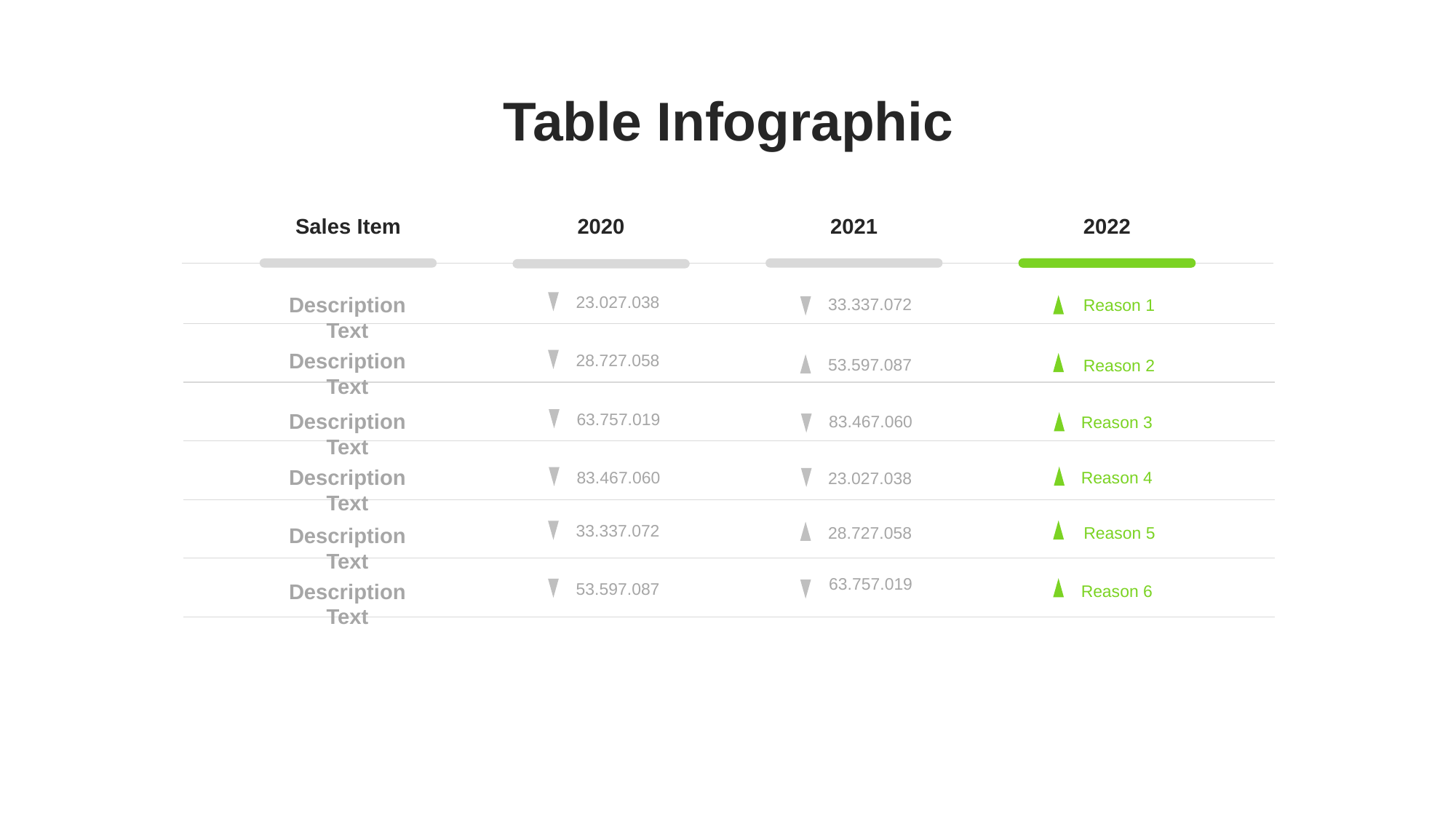

Table Infographic
Sales Item
2020
2021
2022

Description Text
23.027.038
33.337.072
Reason 1

Description Text
28.727.058

53.597.087
Reason 2

Description Text
63.757.019
83.467.060
Reason 3

Description Text
83.467.060
Reason 4
23.027.038

33.337.072
Description Text
28.727.058
Reason 5

63.757.019
Description Text
53.597.087
Reason 6